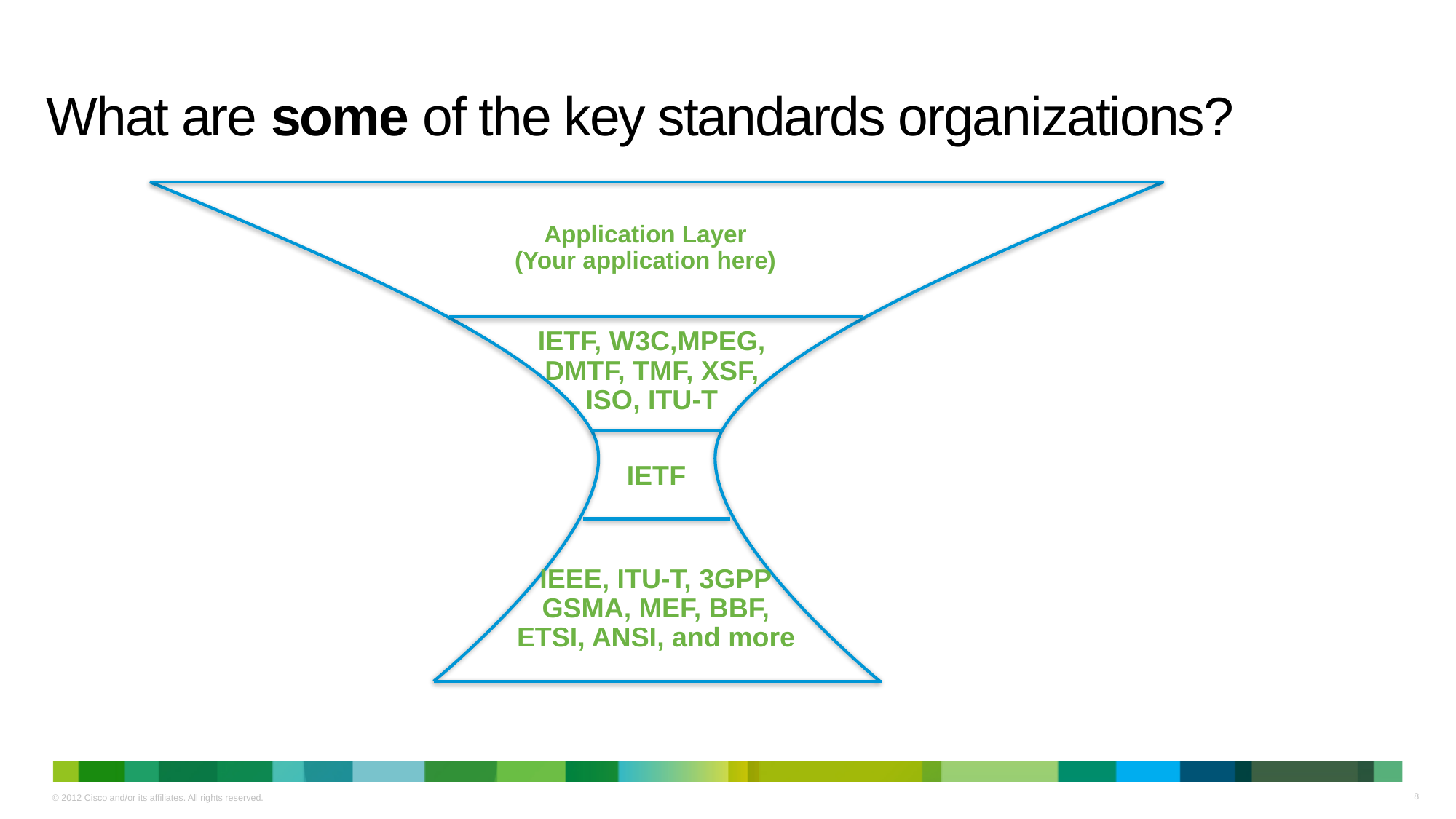

# What are some of the key standards organizations?

IETF
IEEE, ITU-T, 3GPP
GSMA, MEF, BBF,
ETSI, ANSI, and more
IETF, W3C,MPEG,
DMTF, TMF, XSF,
ISO, ITU-T
Application Layer
(Your application here)